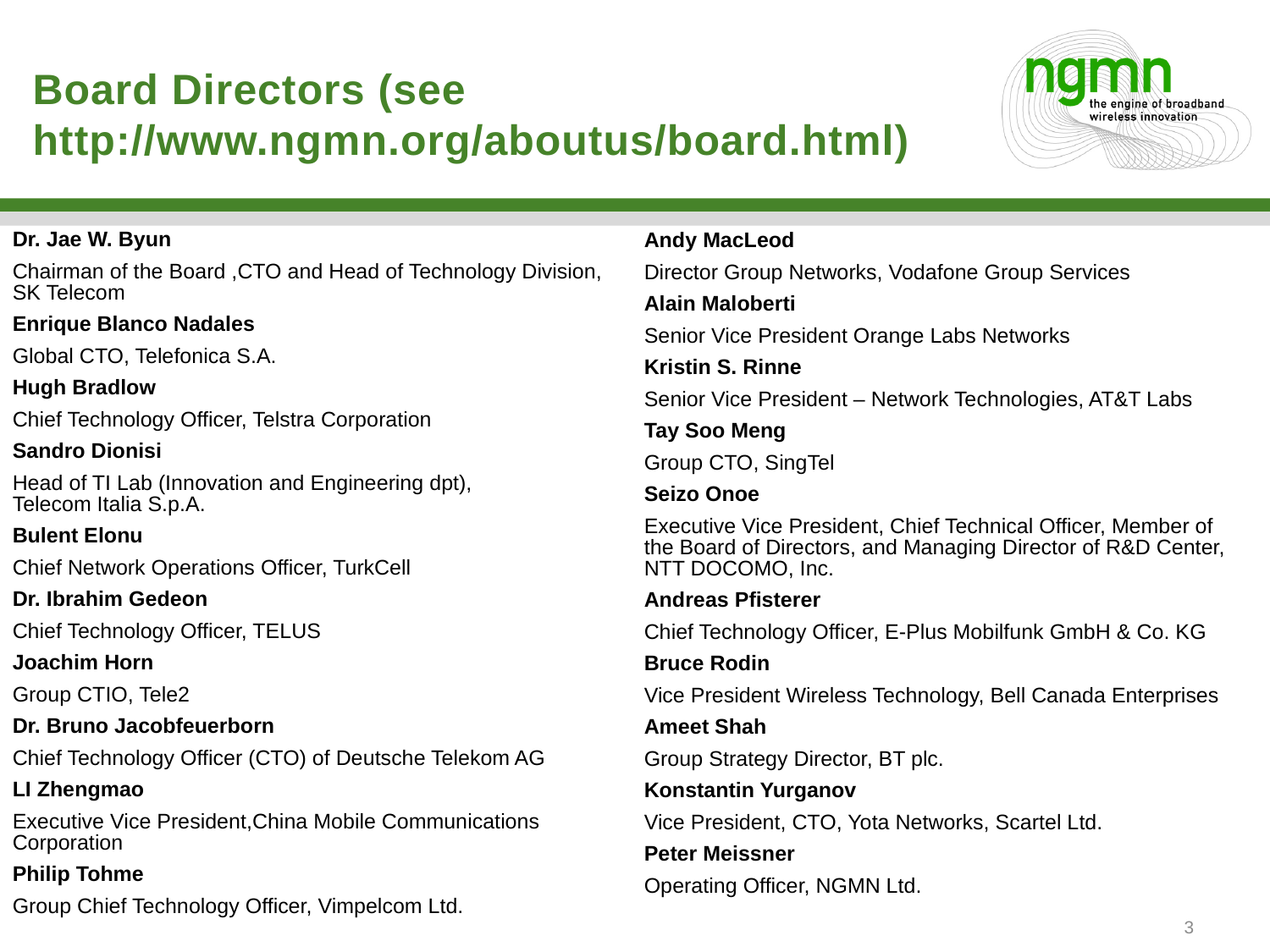

# Board Directors (see http://www.ngmn.org/aboutus/board.html)
Dr. Jae W. Byun
Chairman of the Board ,CTO and Head of Technology Division, SK Telecom
Enrique Blanco Nadales
Global CTO, Telefonica S.A.
Hugh Bradlow
Chief Technology Officer, Telstra Corporation
Sandro Dionisi
Head of TI Lab (Innovation and Engineering dpt),
Telecom Italia S.p.A.
Bulent Elonu
Chief Network Operations Officer, TurkCell
Dr. Ibrahim Gedeon
Chief Technology Officer, TELUS
Joachim Horn
Group CTIO, Tele2
Dr. Bruno Jacobfeuerborn
Chief Technology Officer (CTO) of Deutsche Telekom AG
LI Zhengmao
Executive Vice President,China Mobile Communications Corporation
Philip Tohme
Group Chief Technology Officer, Vimpelcom Ltd.

Andy MacLeod
Director Group Networks, Vodafone Group Services
Alain Maloberti
Senior Vice President Orange Labs Networks
Kristin S. Rinne
Senior Vice President – Network Technologies, AT&T Labs
Tay Soo Meng
Group CTO, SingTel
Seizo Onoe
Executive Vice President, Chief Technical Officer, Member of the Board of Directors, and Managing Director of R&D Center, NTT DOCOMO, Inc.
Andreas Pfisterer
Chief Technology Officer, E-Plus Mobilfunk GmbH & Co. KG
Bruce Rodin
Vice President Wireless Technology, Bell Canada Enterprises
Ameet Shah
Group Strategy Director, BT plc.
Konstantin Yurganov
Vice President, CTO, Yota Networks, Scartel Ltd.
Peter Meissner
Operating Officer, NGMN Ltd.
3